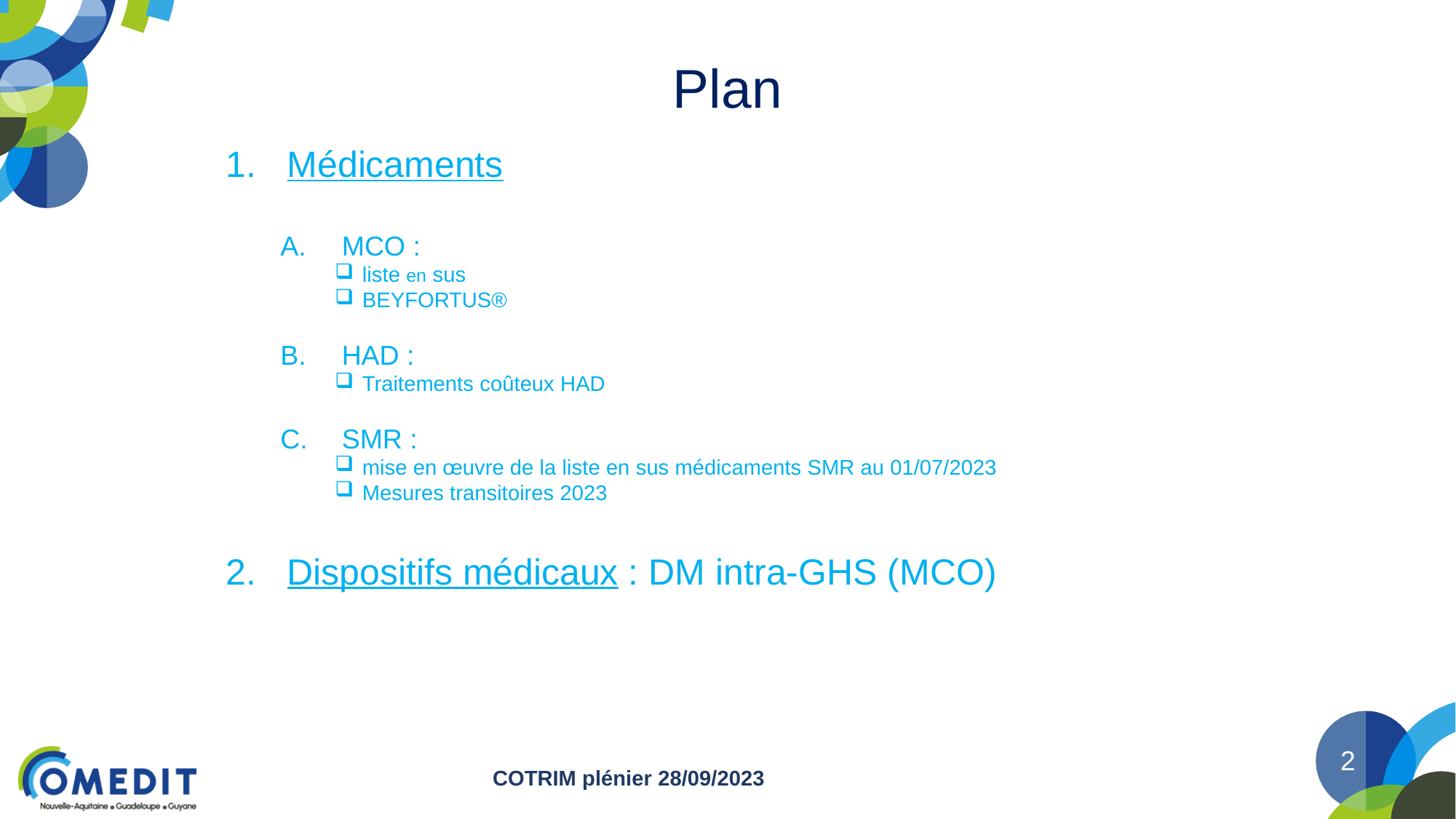

# Plan

Médicaments

MCO :
liste en sus
BEYFORTUS®

HAD :
Traitements coûteux HAD

SMR :
mise en œuvre de la liste en sus médicaments SMR au 01/07/2023
Mesures transitoires 2023

Dispositifs médicaux : DM intra-GHS (MCO)